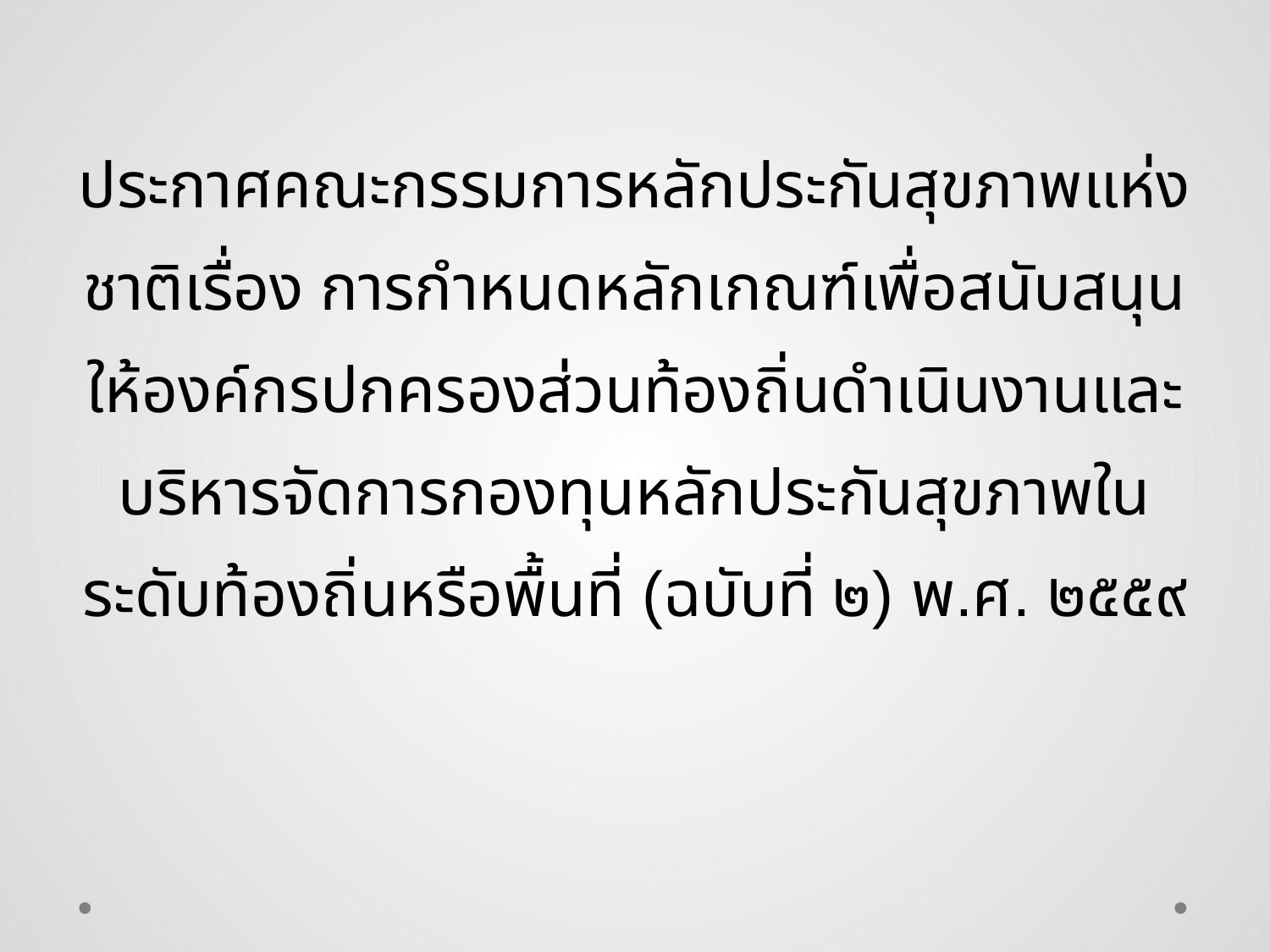

# ประกาศคณะกรรมการหลักประกันสุขภาพแห่งชาติเรื่อง การกำหนดหลักเกณฑ์เพื่อสนับสนุนให้องค์กรปกครองส่วนท้องถิ่นดำเนินงานและบริหารจัดการกองทุนหลักประกันสุขภาพในระดับท้องถิ่นหรือพื้นที่ (ฉบับที่ ๒) พ.ศ. ๒๕๕๙